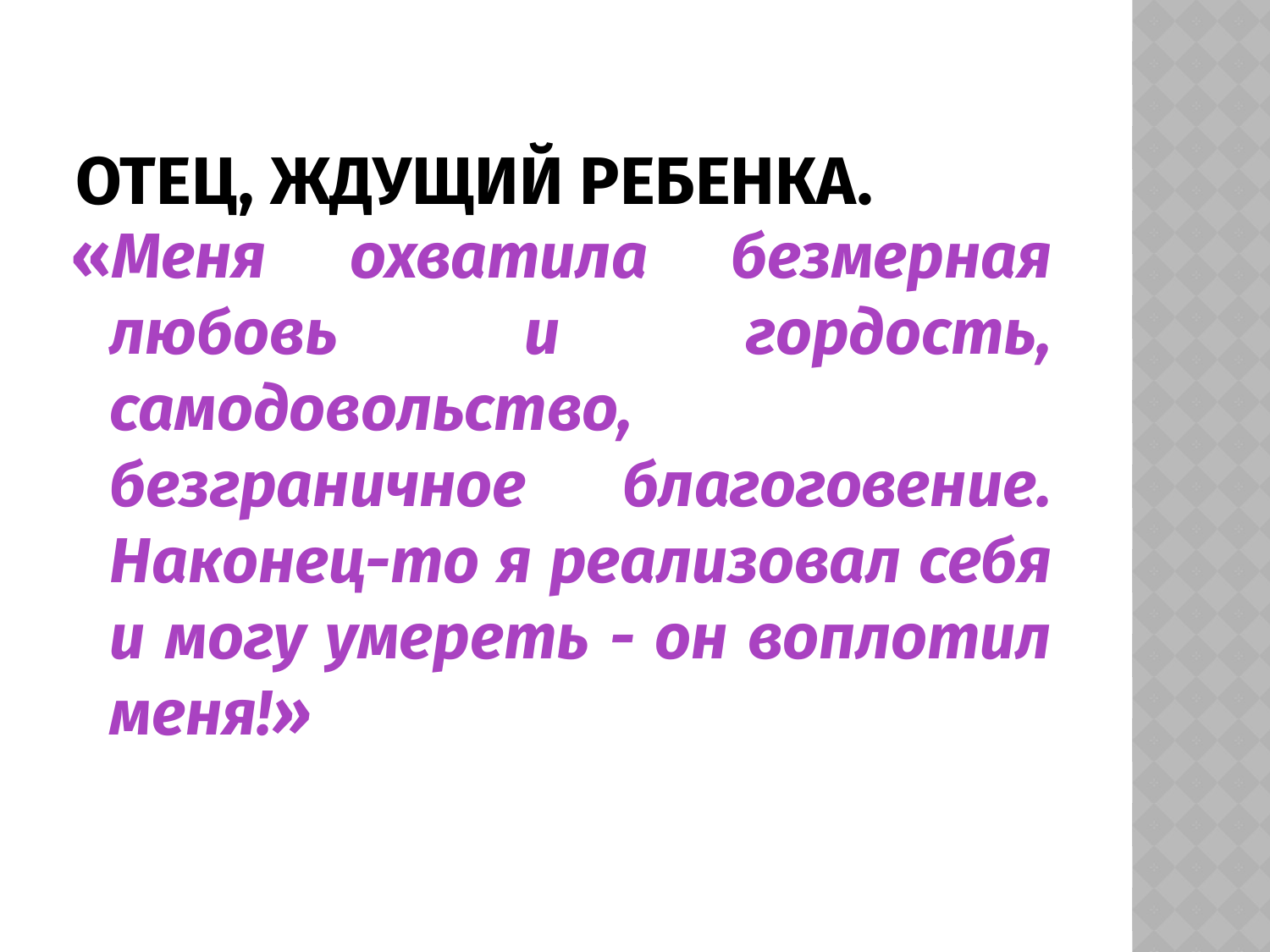

# Отец, ждущий ребенка.
«Меня охватила безмерная любовь и гордость, самодовольство, безграничное благоговение. Наконец-то я реализовал себя и могу умереть - он воплотил меня!»